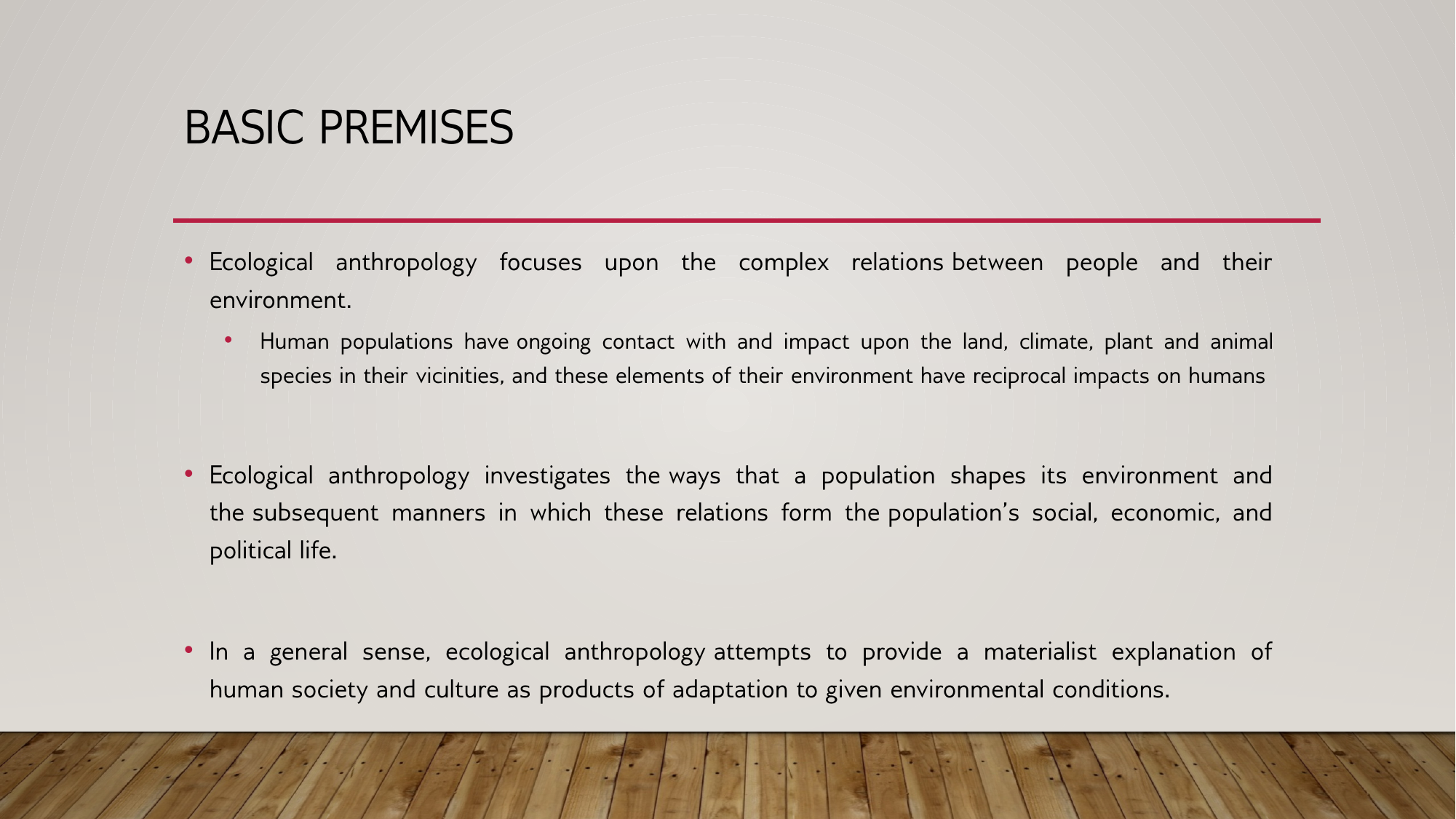

# BASIC PREMISES
Ecological anthropology focuses upon the complex relations between people and their environment.
Human populations have ongoing contact with and impact upon the land, climate, plant and animal species in their vicinities, and these elements of their environment have reciprocal impacts on humans

Ecological anthropology investigates the ways that a population shapes its environment and the subsequent manners in which these relations form the population’s social, economic, and political life.

In a general sense, ecological anthropology attempts to provide a materialist explanation of human society and culture as products of adaptation to given environmental conditions.